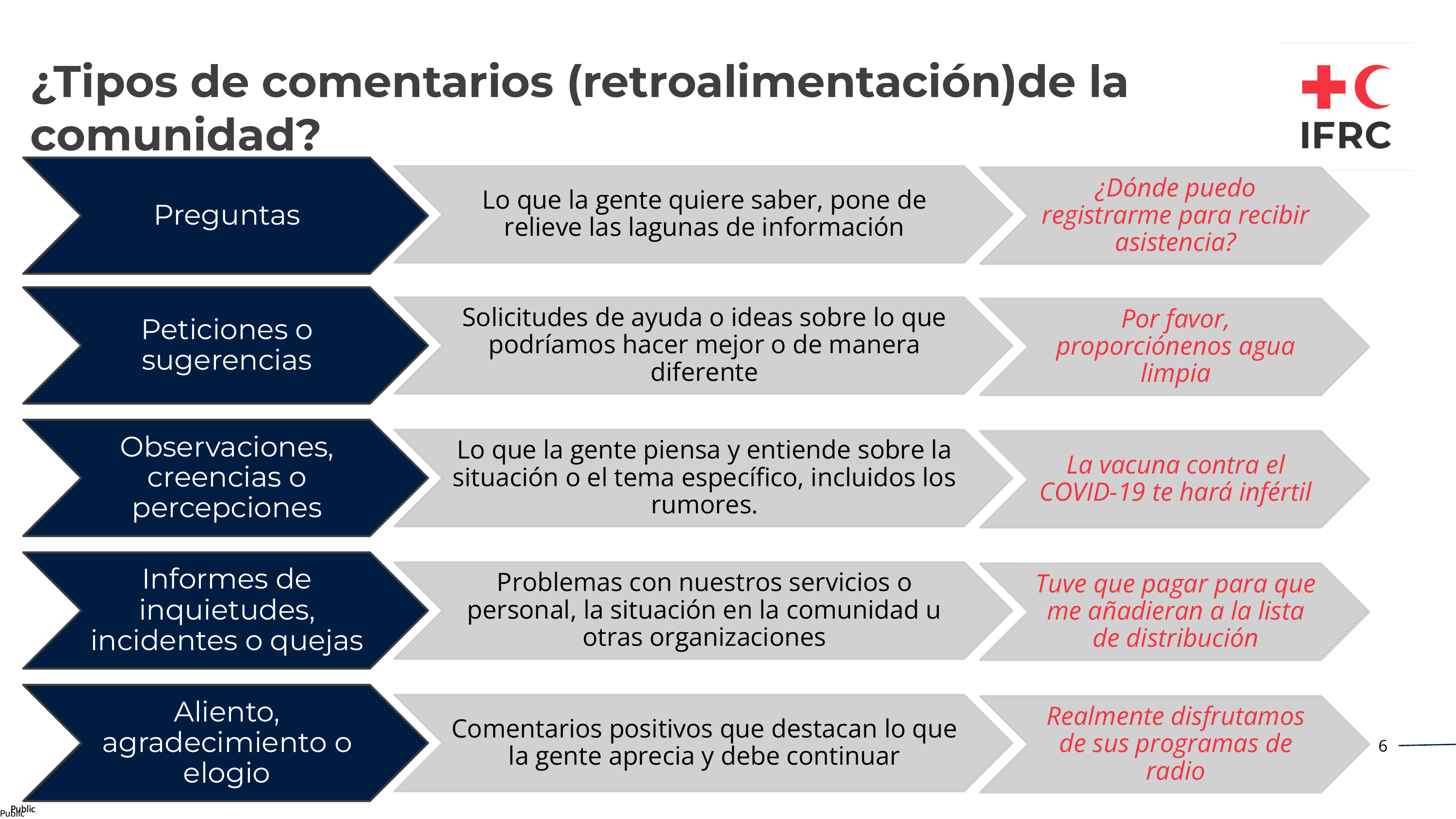

¿Tipos de comentarios (retroalimentación)de la comunidad?
Preguntas
Lo que la gente quiere saber, pone de relieve las lagunas de información
¿Dónde puedo registrarme para recibir asistencia?
Peticiones o sugerencias
Solicitudes de ayuda o ideas sobre lo que podríamos hacer mejor o de manera diferente
Por favor, proporciónenos agua limpia
Observaciones, creencias o percepciones
Lo que la gente piensa y entiende sobre la situación o el tema específico, incluidos los rumores.
La vacuna contra el COVID-19 te hará infértil
Informes de inquietudes, incidentes o quejas
Problemas con nuestros servicios o personal, la situación en la comunidad u otras organizaciones
Tuve que pagar para que me añadieran a la lista de distribución
Aliento, agradecimiento o elogio
Comentarios positivos que destacan lo que la gente aprecia y debe continuar
Realmente disfrutamos de sus programas de radio